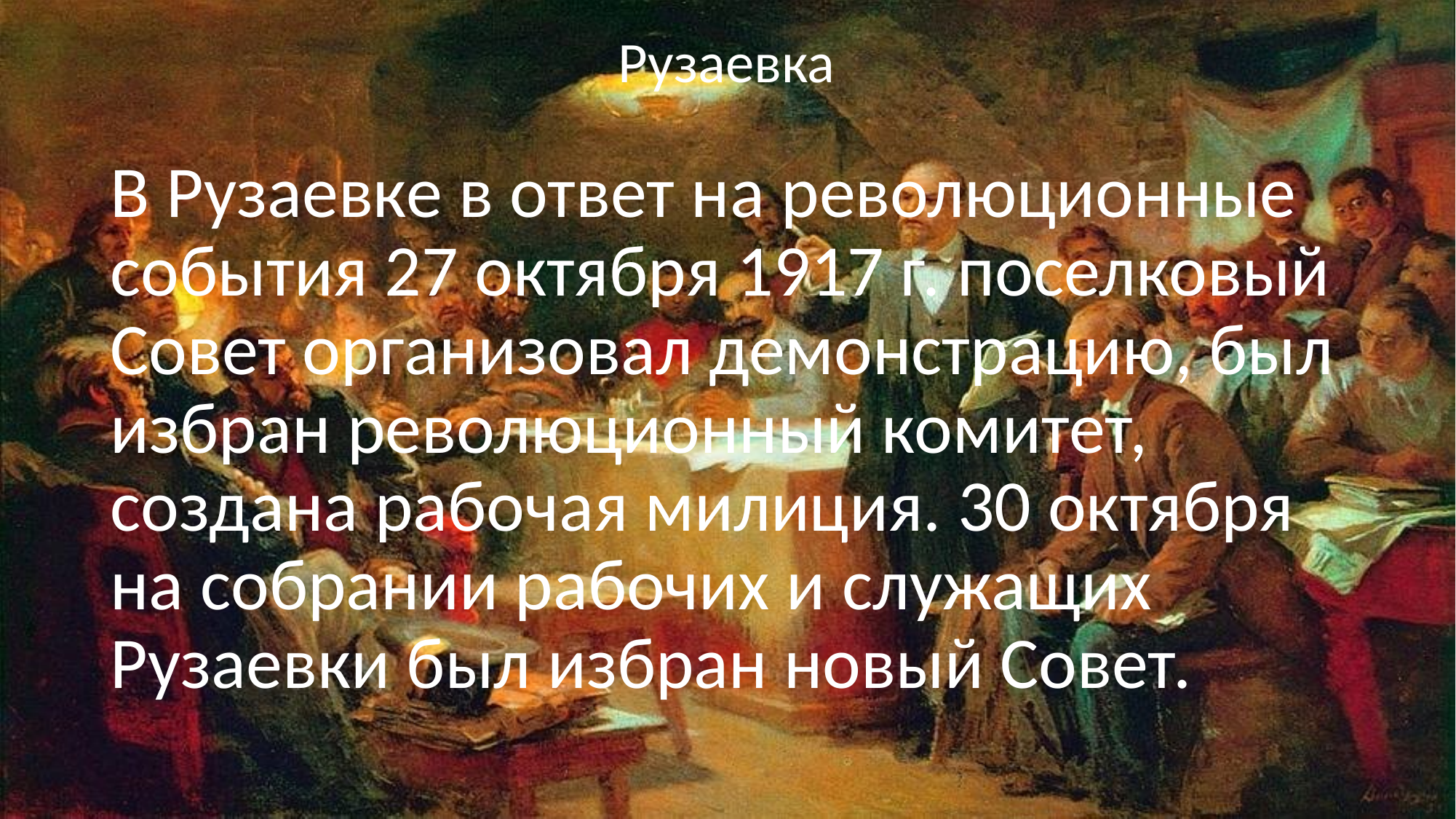

# Рузаевка
В Рузаевке в ответ на революционные события 27 октября 1917 г. поселковый Совет организовал демонстрацию, был избран революционный комитет, создана рабочая милиция. 30 октября на собрании рабочих и служащих Рузаевки был избран новый Совет.